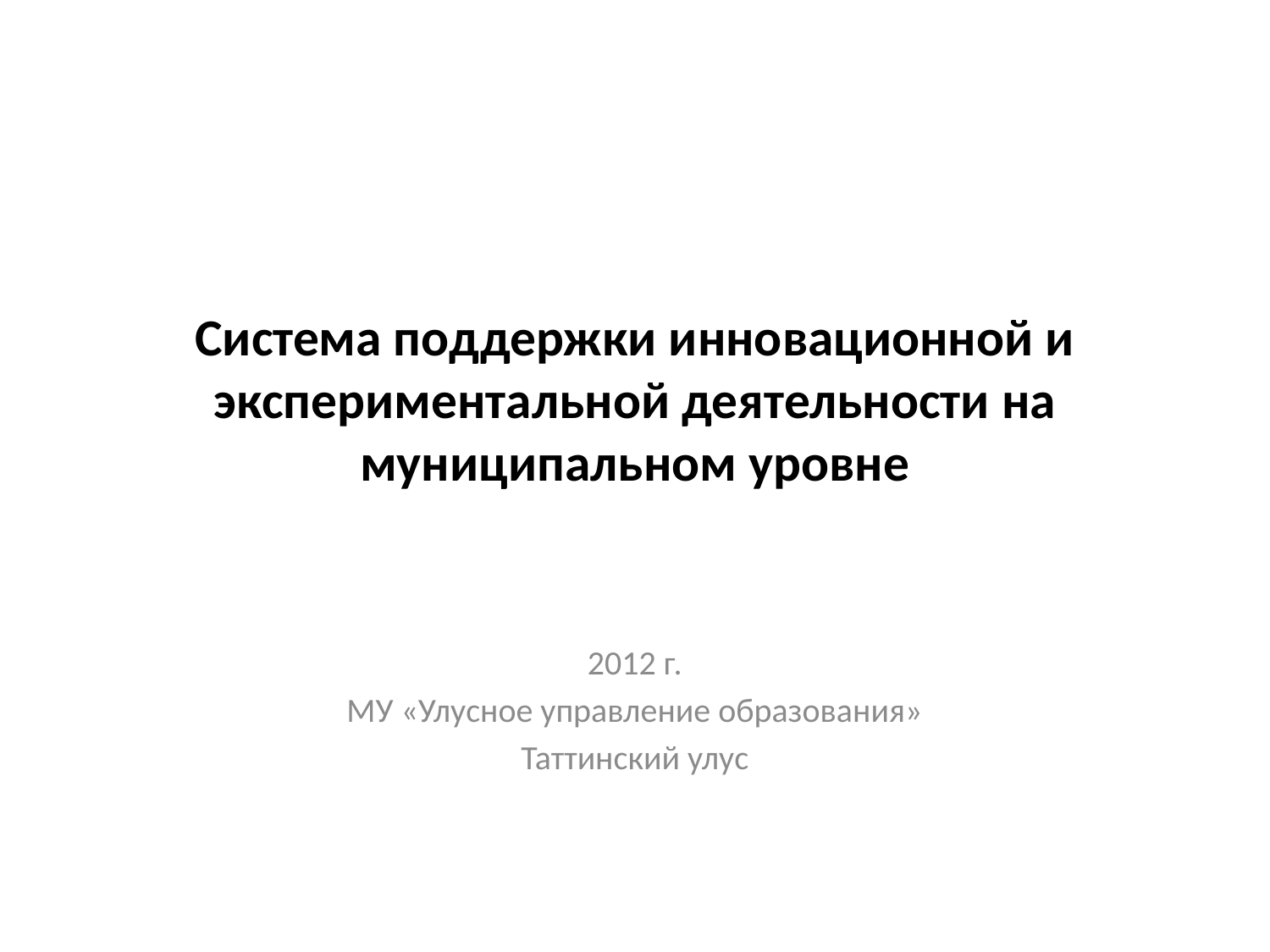

# Система поддержки инновационной и экспериментальной деятельности на муниципальном уровне
2012 г.
МУ «Улусное управление образования»
Таттинский улус